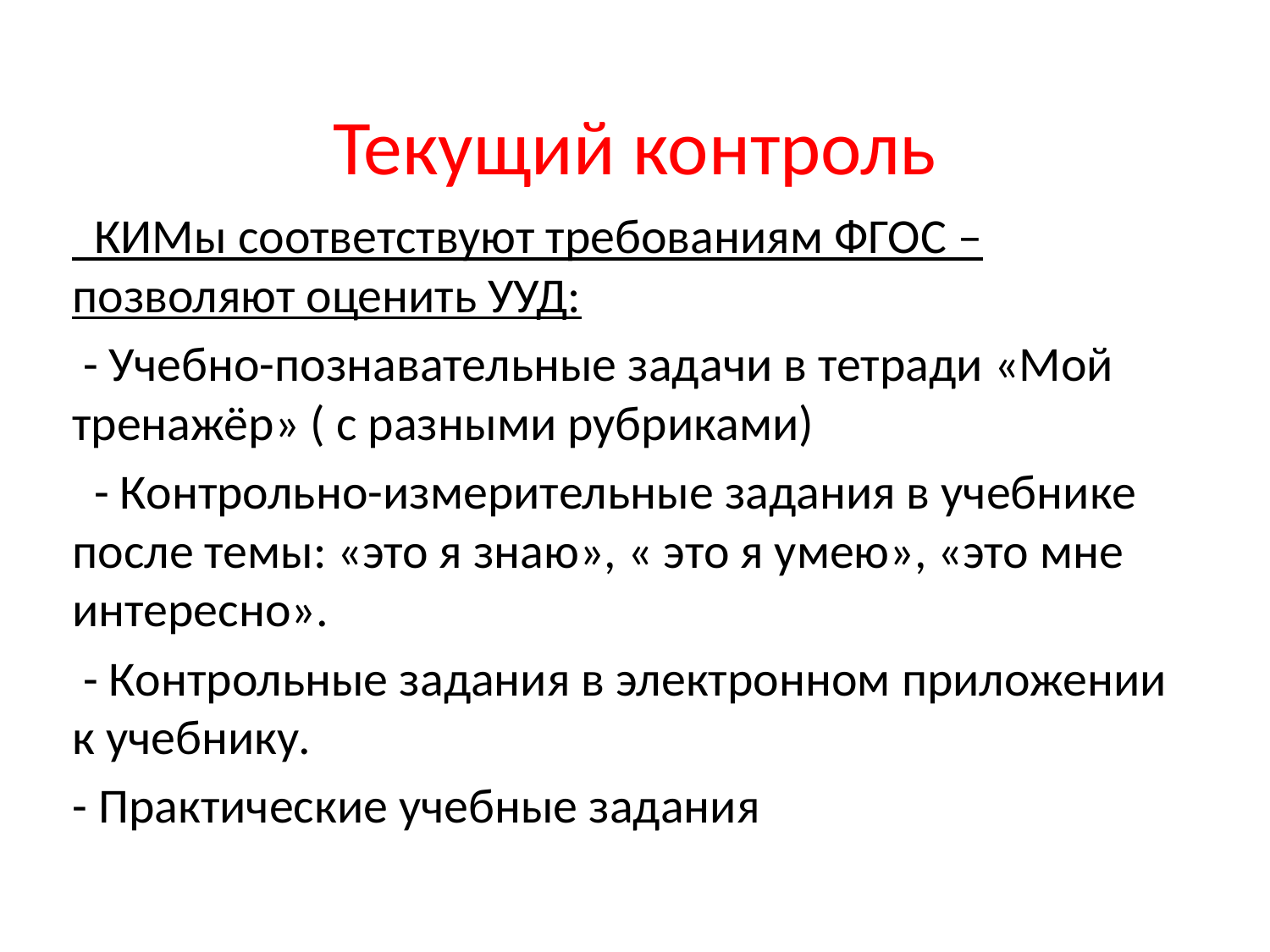

# Текущий контроль
  КИМы соответствуют требованиям ФГОС – позволяют оценить УУД:
 - Учебно-познавательные задачи в тетради «Мой тренажёр» ( с разными рубриками)
  - Контрольно-измерительные задания в учебнике после темы: «это я знаю», « это я умею», «это мне интересно».
 - Контрольные задания в электронном приложении к учебнику.
- Практические учебные задания